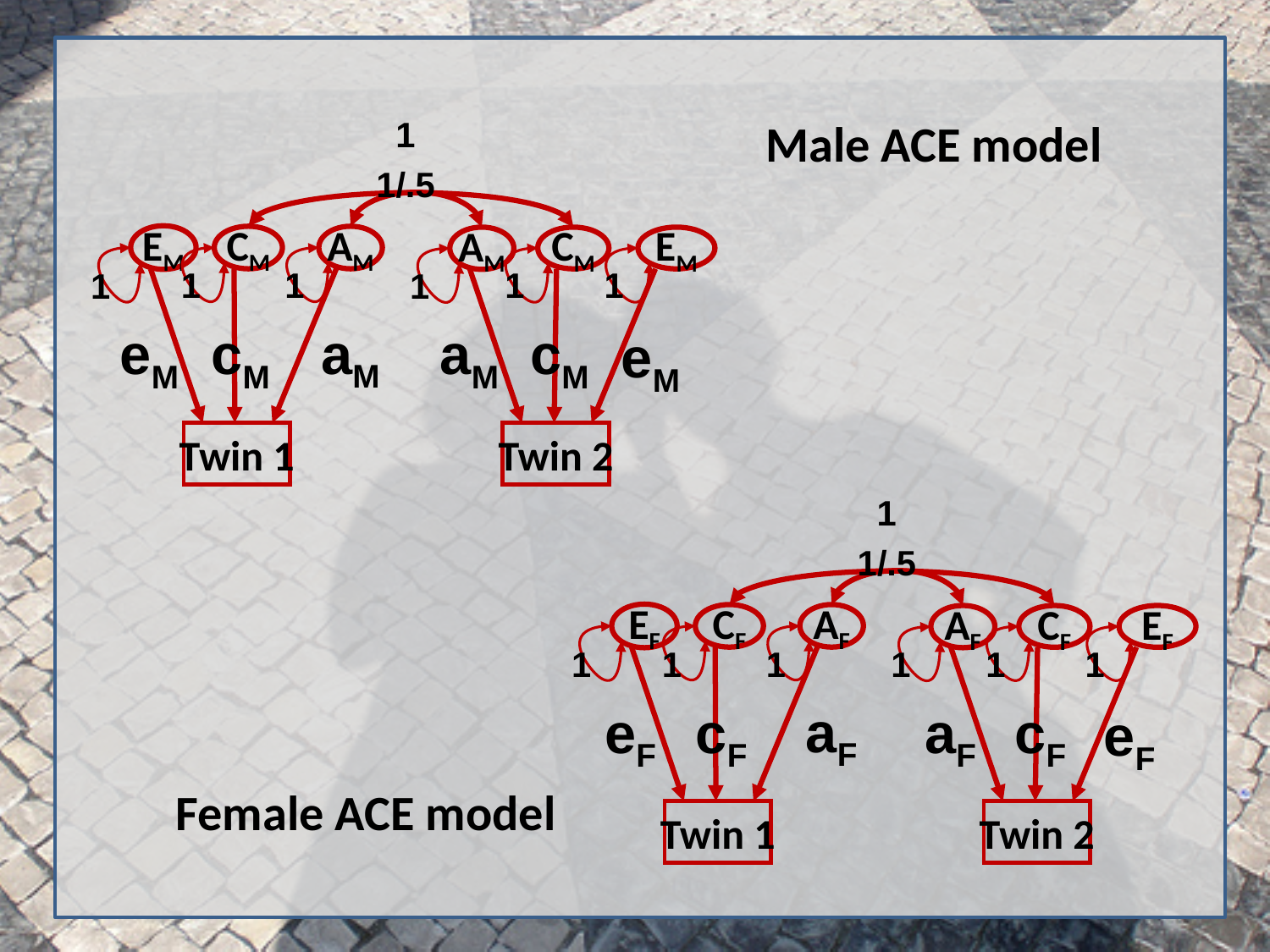

1
1/.5
EM
CM
AM
AM
CM
EM
1
1
1
1
1
1

aM
eM
cM
aM
cM
eM
Twin 1
Twin 2
Male ACE model
1
1/.5
EF
CF
AF
AF
CF
EF
1
1
1
1
1
1

aF
eF
cF
aF
cF
eF
Twin 1
Twin 2
Female ACE model